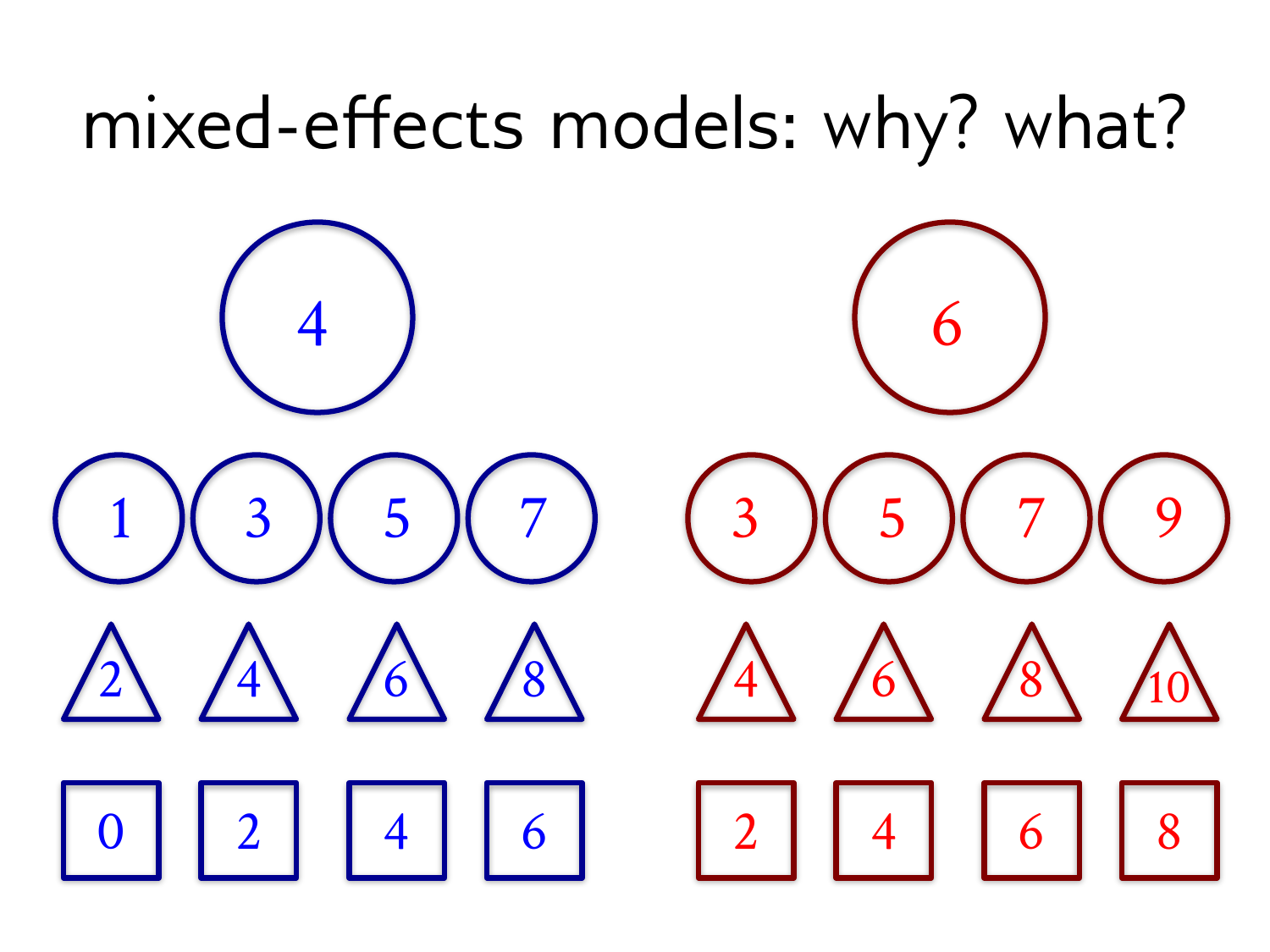

# mixed-effects models: why? what?

4
6

1
3
5
7
3
5
7
9

2
4
6
8
4
6
8
10

0
2
4
6
2
4
6
8